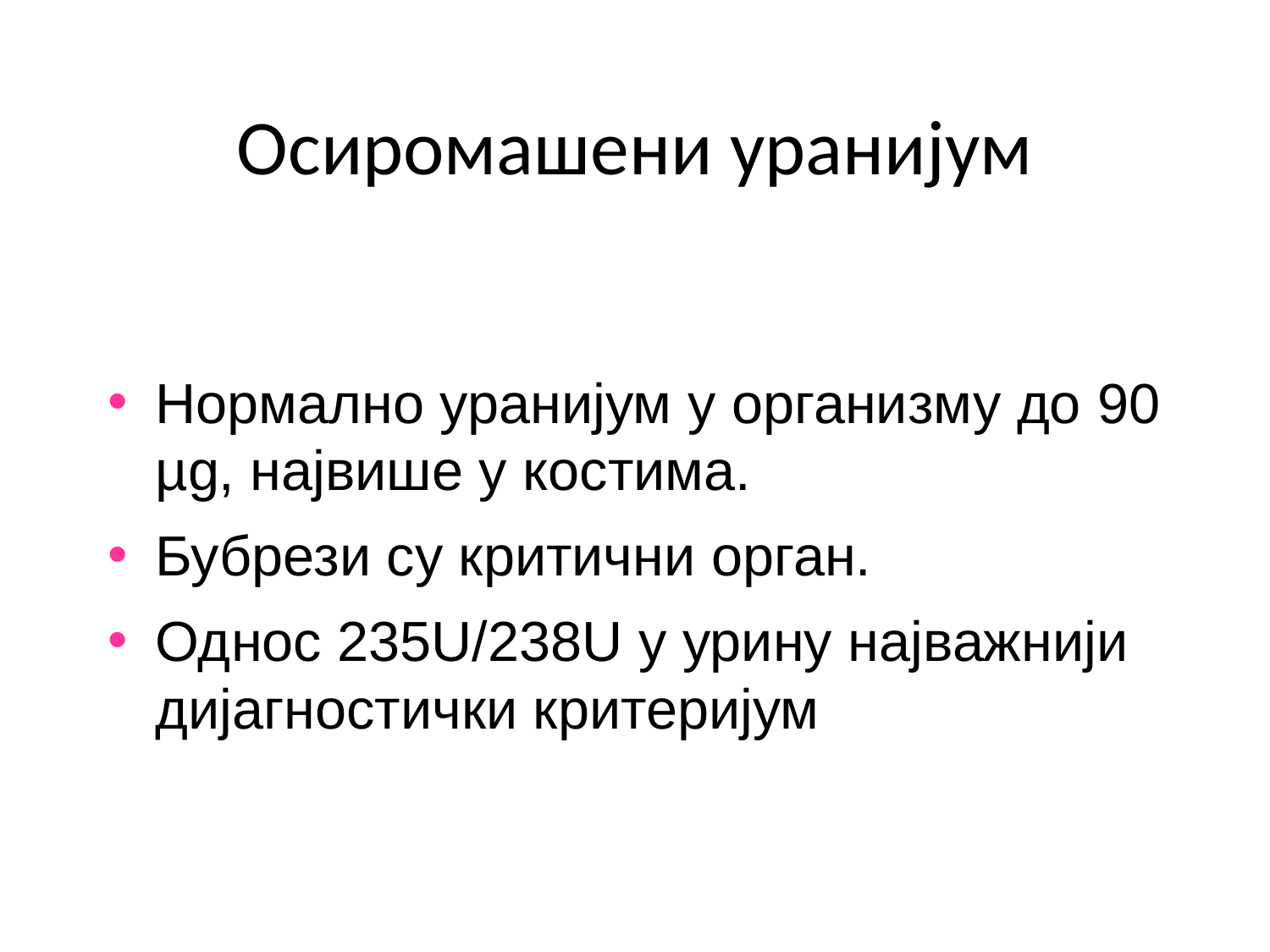

# Осиромашени уранијум

Нормално уранијум у организму до 90 µg, највише у костима.
Бубрези су критични орган.
Однос 235U/238U у урину најважнији дијагностички критеријум